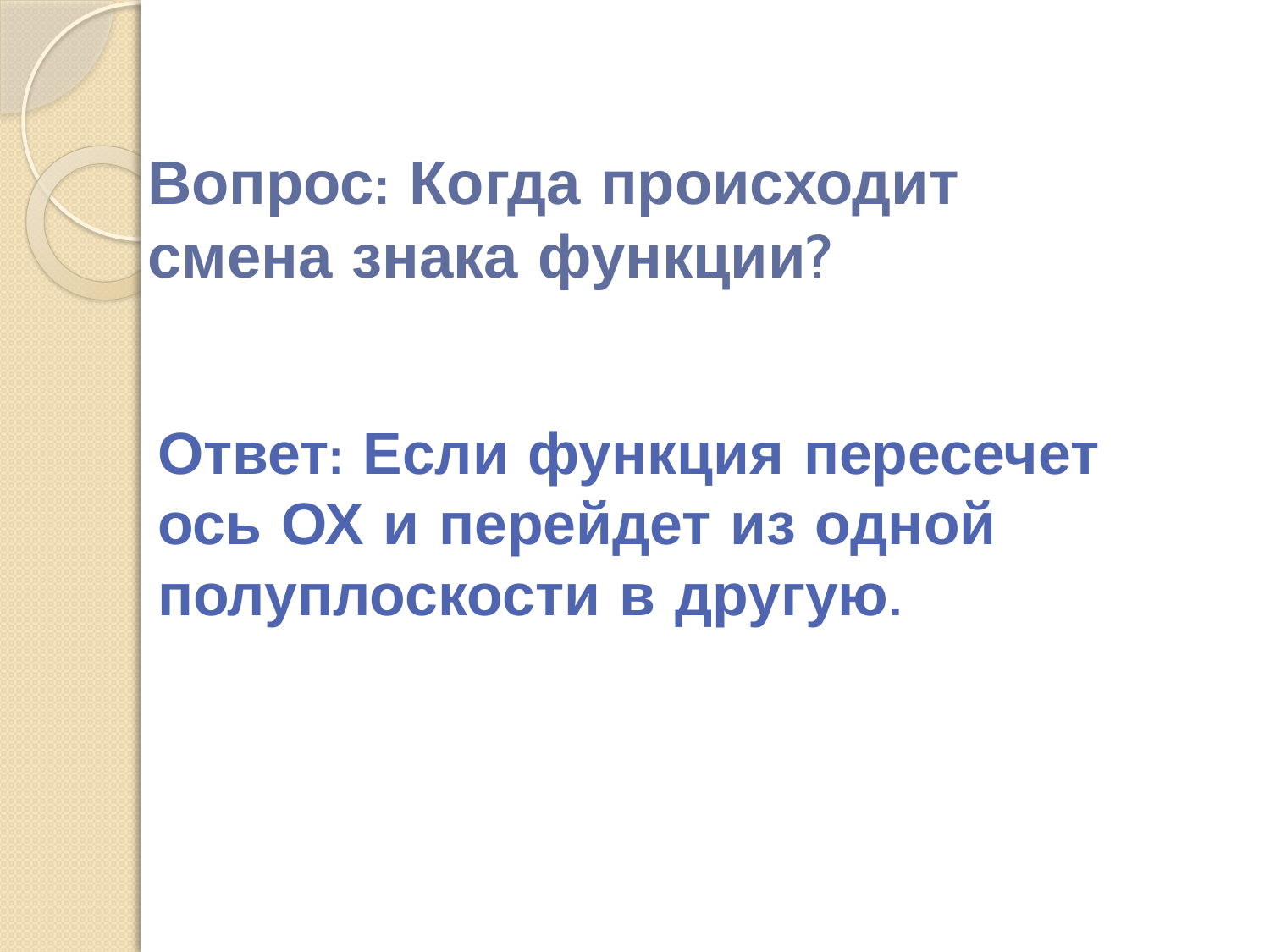

# Вопрос: Когда происходит смена знака функции?
Ответ: Если функция пересечет ось ОХ и перейдет из одной полуплоскости в другую.